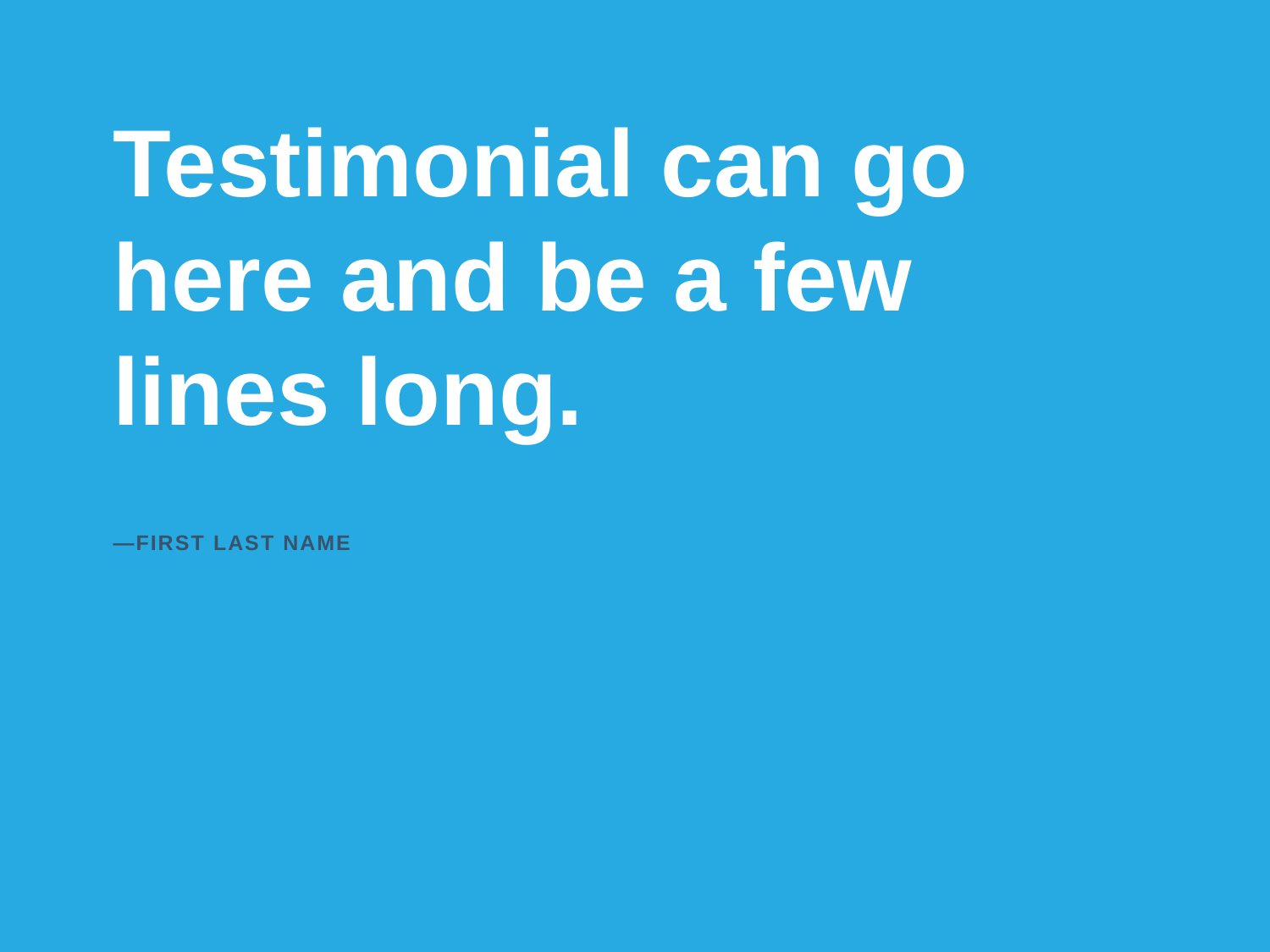

# Testimonial can go here and be a few lines long. —First Last name